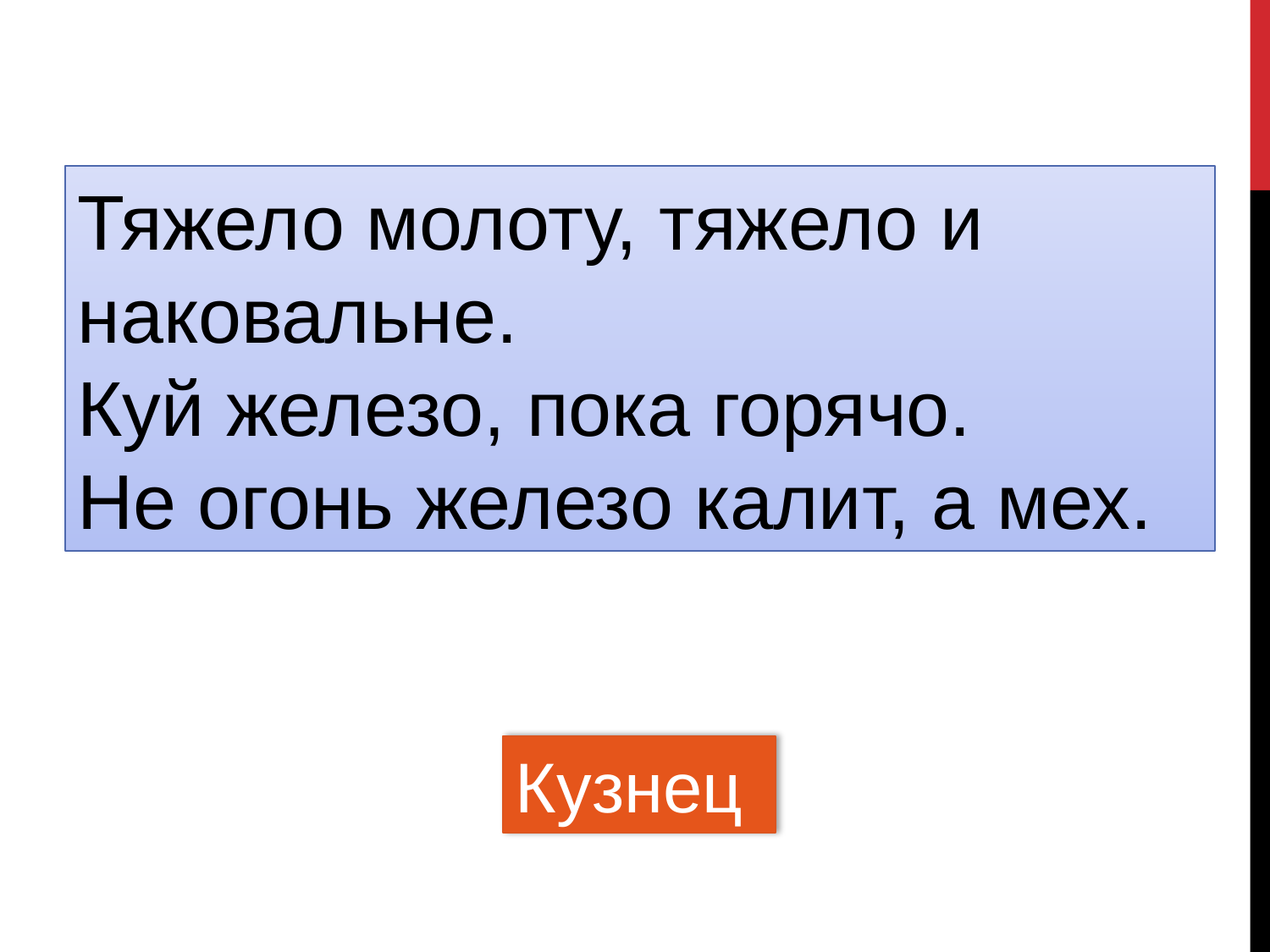

Тяжело молоту, тяжело и наковальне.
Куй железо, пока горячо.
Не огонь железо калит, а мех.
Кузнец